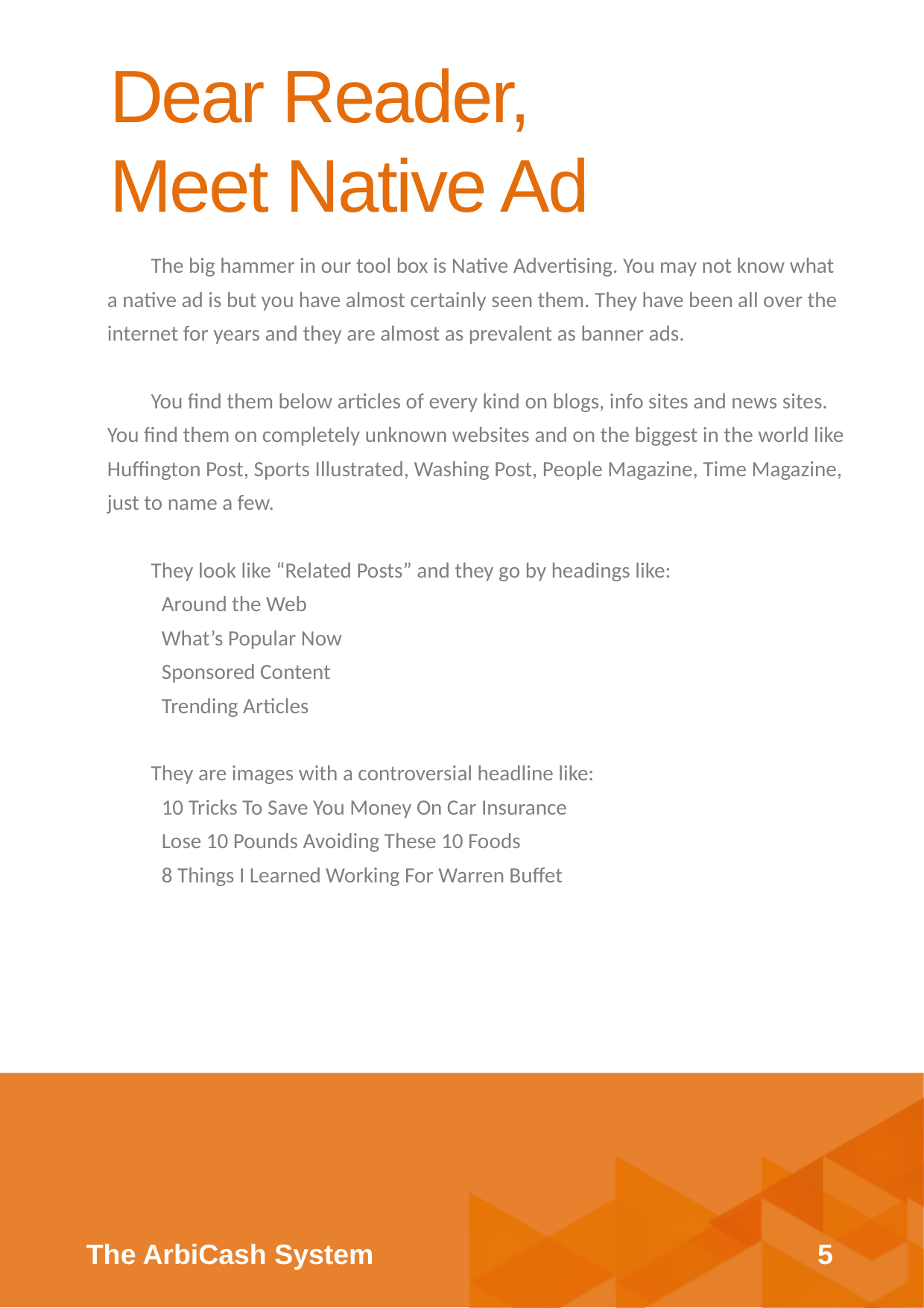

Dear Reader,
Meet Native Ad

The big hammer in our tool box is Native Advertising. You may not know what a native ad is but you have almost certainly seen them. They have been all over the internet for years and they are almost as prevalent as banner ads.

You find them below articles of every kind on blogs, info sites and news sites. You find them on completely unknown websites and on the biggest in the world like Huffington Post, Sports Illustrated, Washing Post, People Magazine, Time Magazine, just to name a few.

They look like “Related Posts” and they go by headings like:
Around the Web
What’s Popular Now
Sponsored Content
Trending Articles

They are images with a controversial headline like:
10 Tricks To Save You Money On Car Insurance
Lose 10 Pounds Avoiding These 10 Foods
8 Things I Learned Working For Warren Buffet